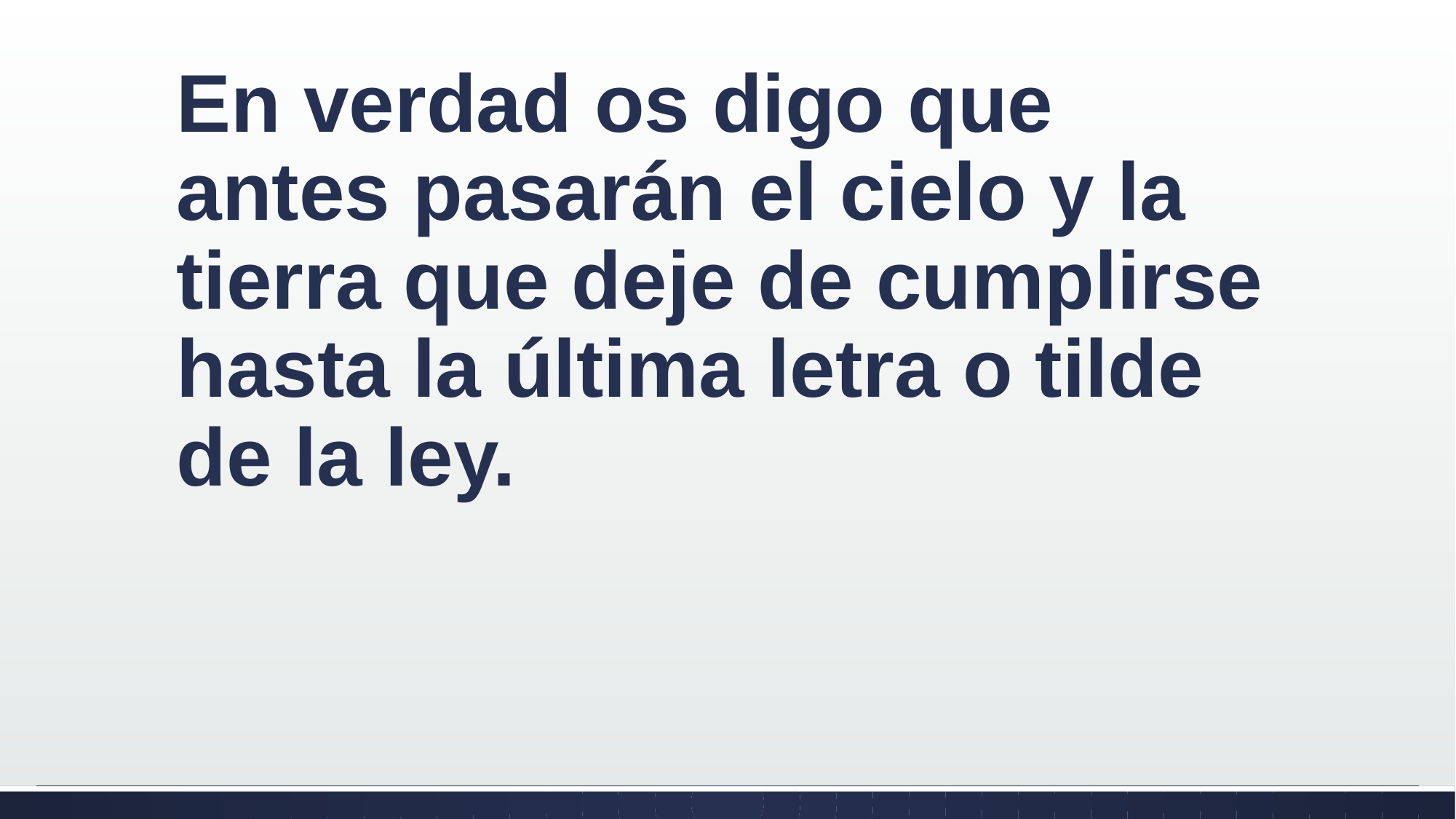

#
En verdad os digo que antes pasarán el cielo y la tierra que deje de cumplirse hasta la última letra o tilde de la ley.